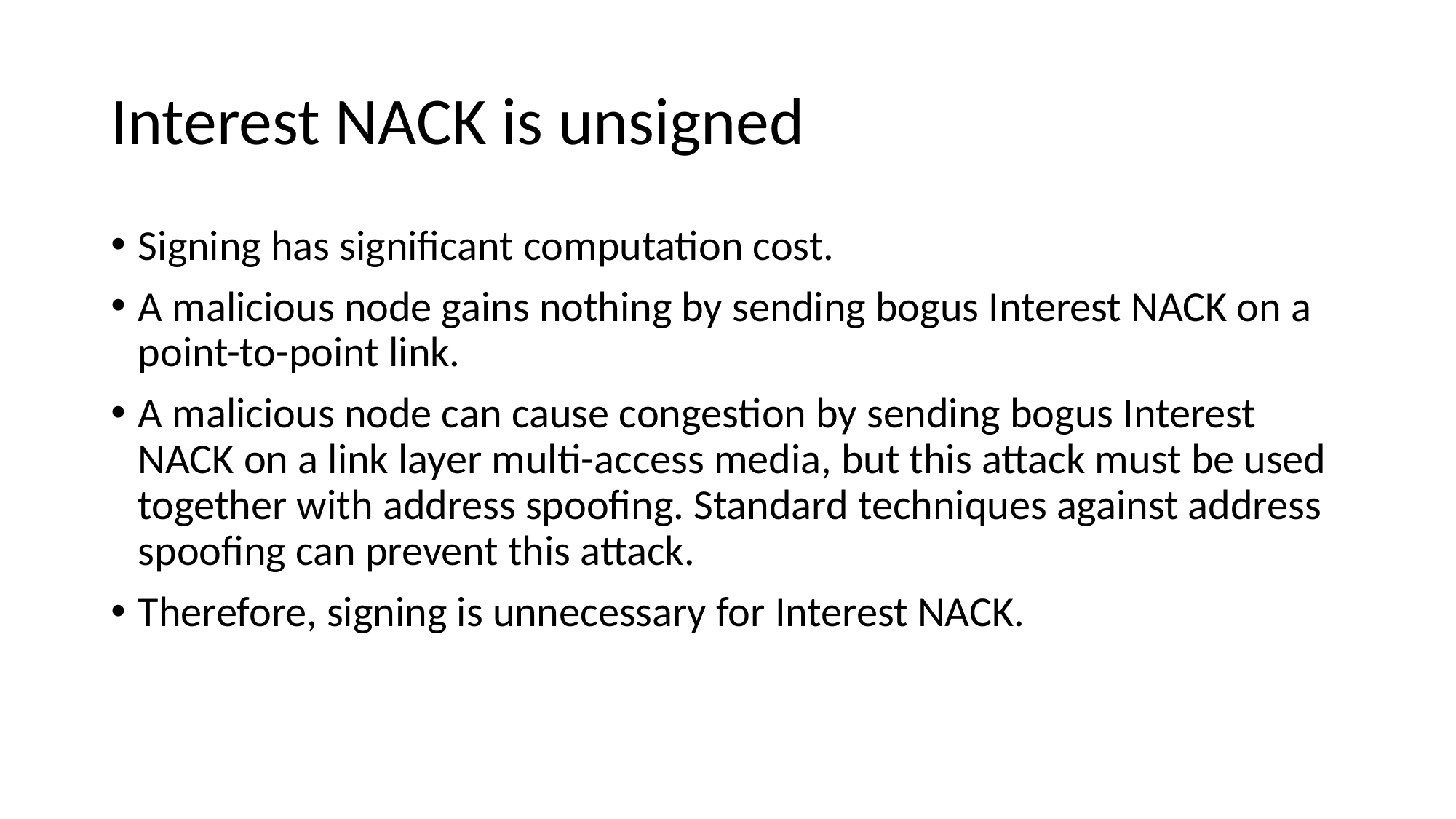

# Interest NACK is unsigned
Signing has significant computation cost.
A malicious node gains nothing by sending bogus Interest NACK on a point-to-point link.
A malicious node can cause congestion by sending bogus Interest NACK on a link layer multi-access media, but this attack must be used together with address spoofing. Standard techniques against address spoofing can prevent this attack.
Therefore, signing is unnecessary for Interest NACK.